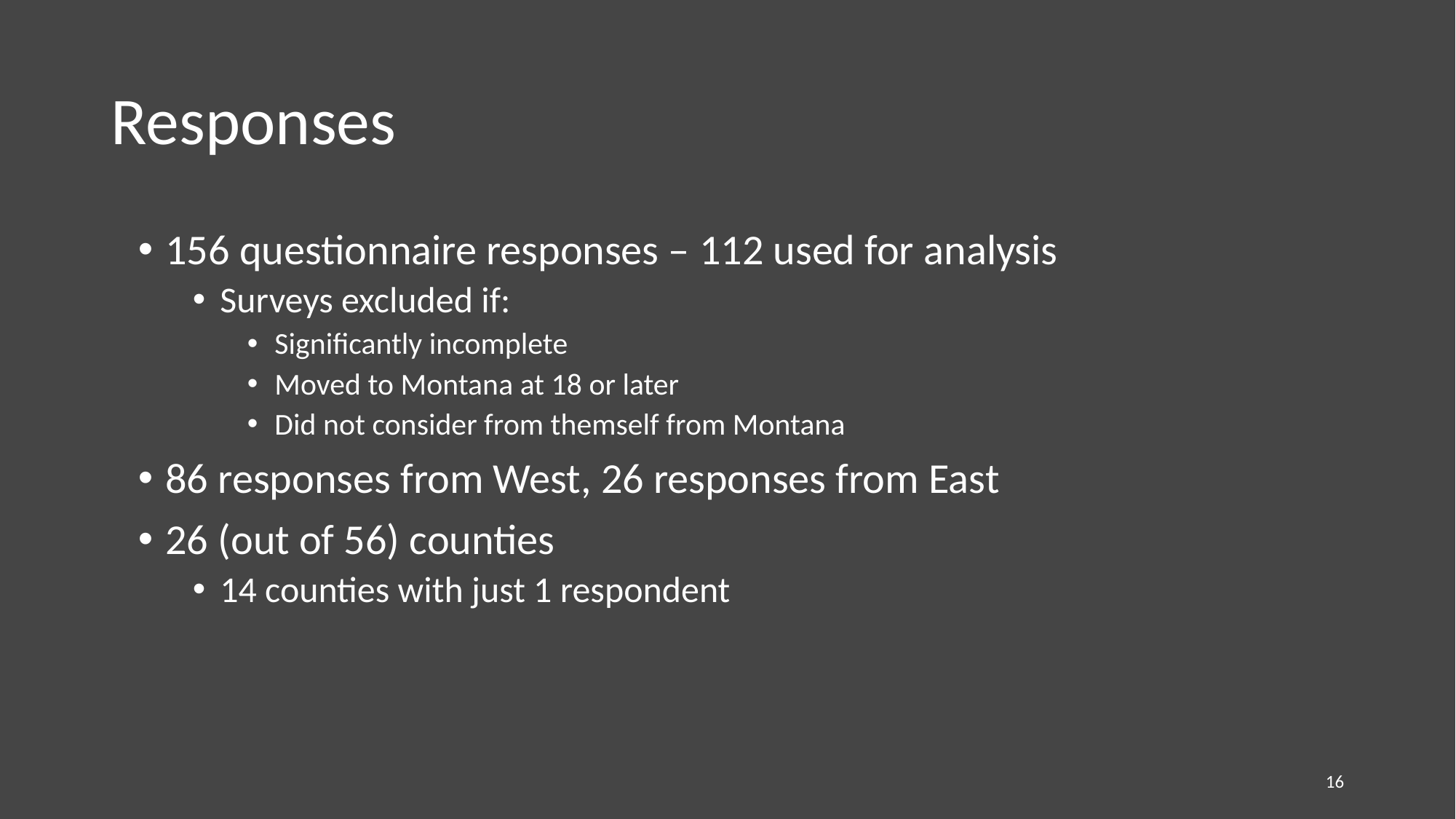

# Responses
156 questionnaire responses – 112 used for analysis
Surveys excluded if:
Significantly incomplete
Moved to Montana at 18 or later
Did not consider from themself from Montana
86 responses from West, 26 responses from East
26 (out of 56) counties
14 counties with just 1 respondent
16